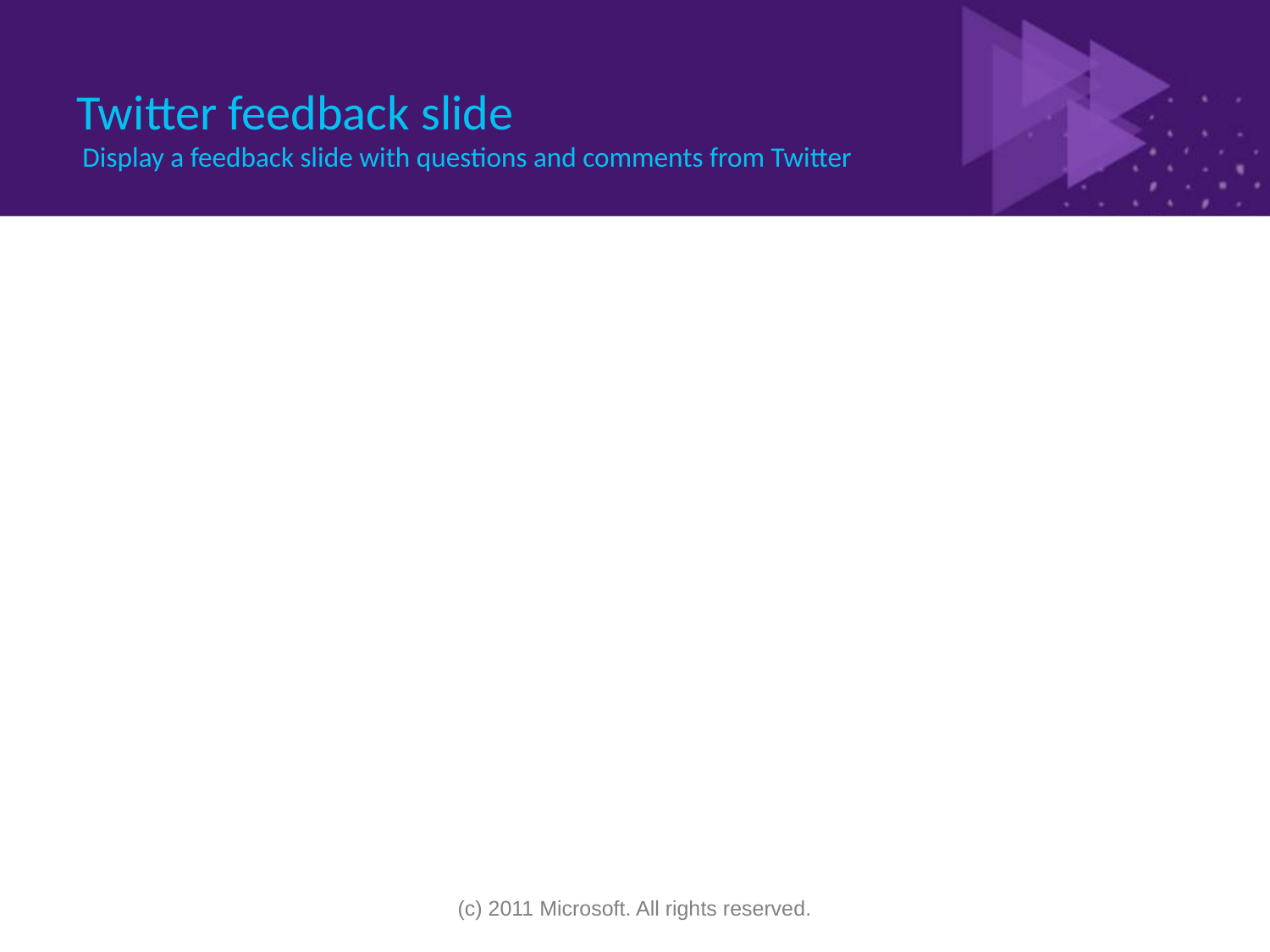

# Twitter feedback slide Display a feedback slide with questions and comments from Twitter

(c) 2011 Microsoft. All rights reserved.